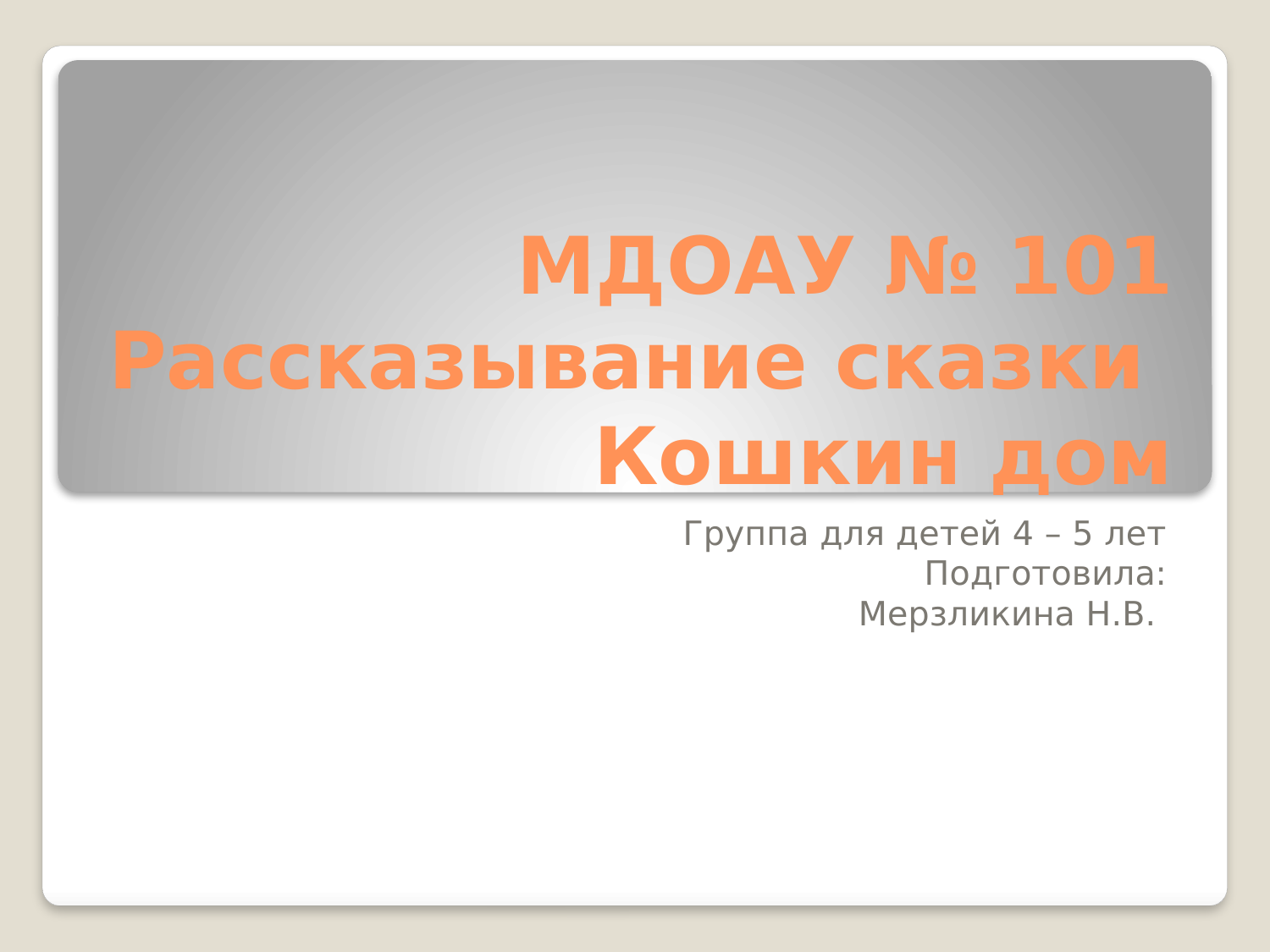

# МДОАУ № 101 Рассказывание сказки Кошкин дом
Группа для детей 4 – 5 лет
Подготовила:
Мерзликина Н.В.